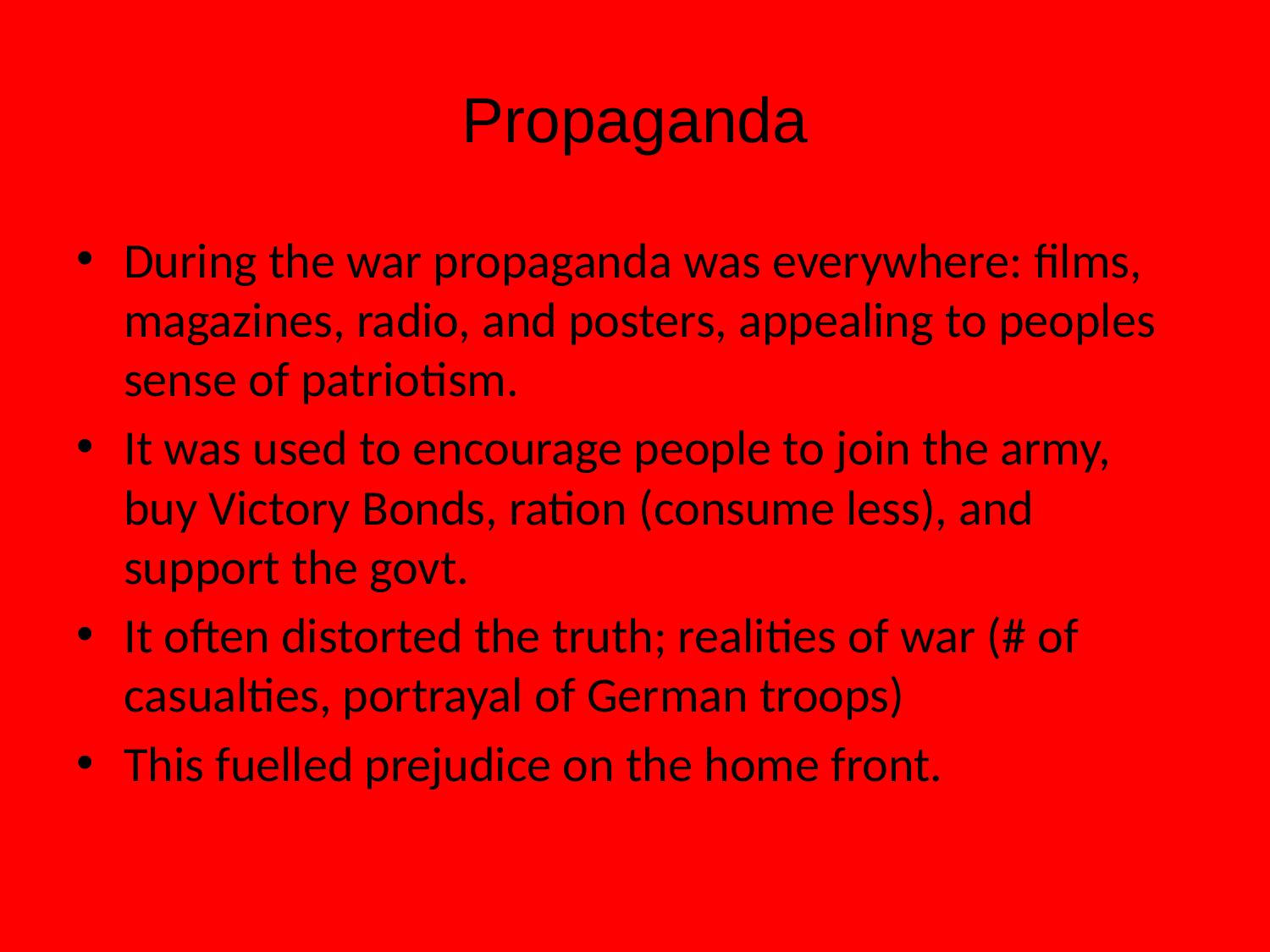

# Propaganda
During the war propaganda was everywhere: films, magazines, radio, and posters, appealing to peoples sense of patriotism.
It was used to encourage people to join the army, buy Victory Bonds, ration (consume less), and support the govt.
It often distorted the truth; realities of war (# of casualties, portrayal of German troops)
This fuelled prejudice on the home front.